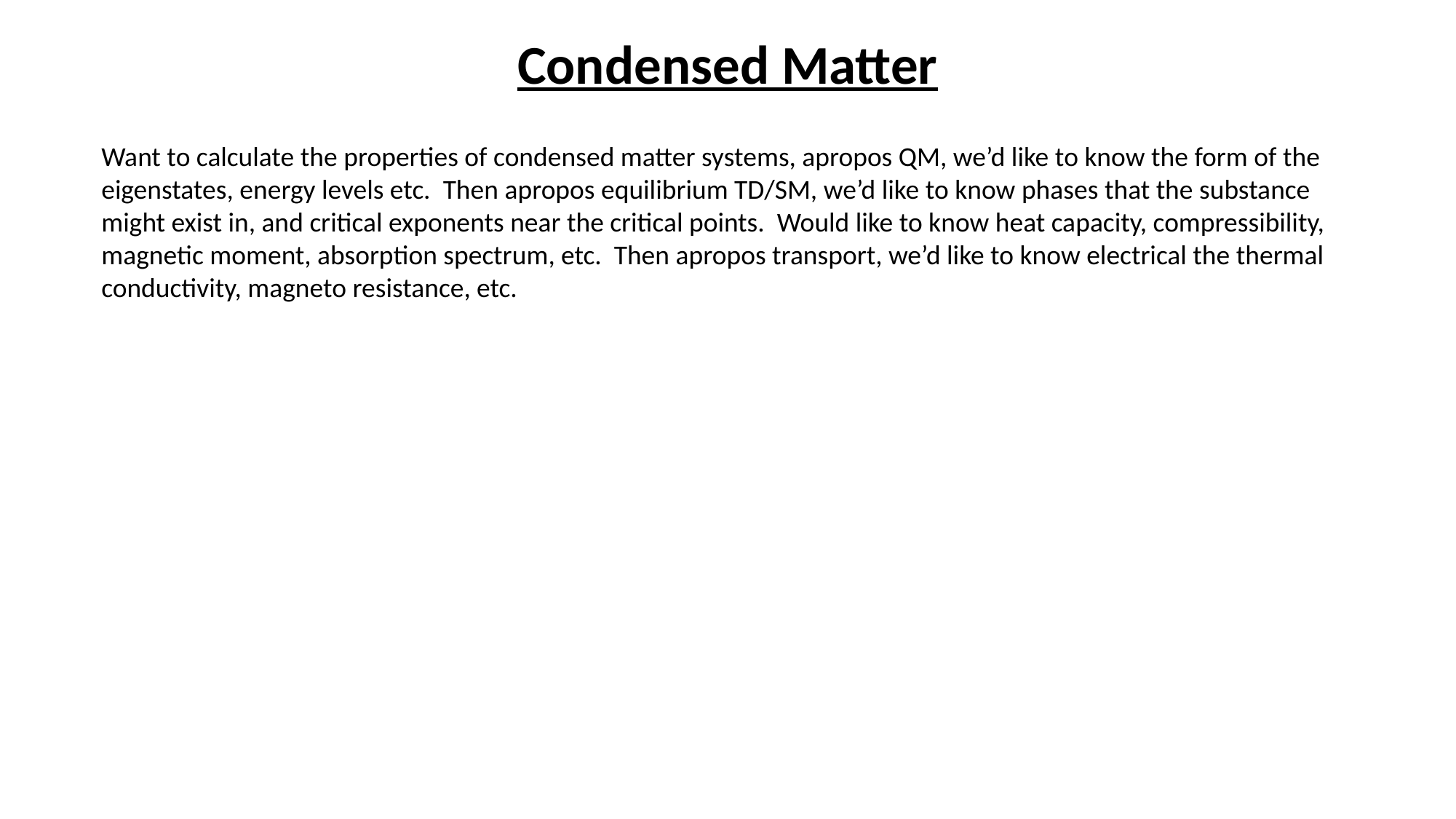

# Condensed Matter
Want to calculate the properties of condensed matter systems, apropos QM, we’d like to know the form of the eigenstates, energy levels etc.  Then apropos equilibrium TD/SM, we’d like to know phases that the substance might exist in, and critical exponents near the critical points.  Would like to know heat capacity, compressibility, magnetic moment, absorption spectrum, etc.  Then apropos transport, we’d like to know electrical the thermal conductivity, magneto resistance, etc.